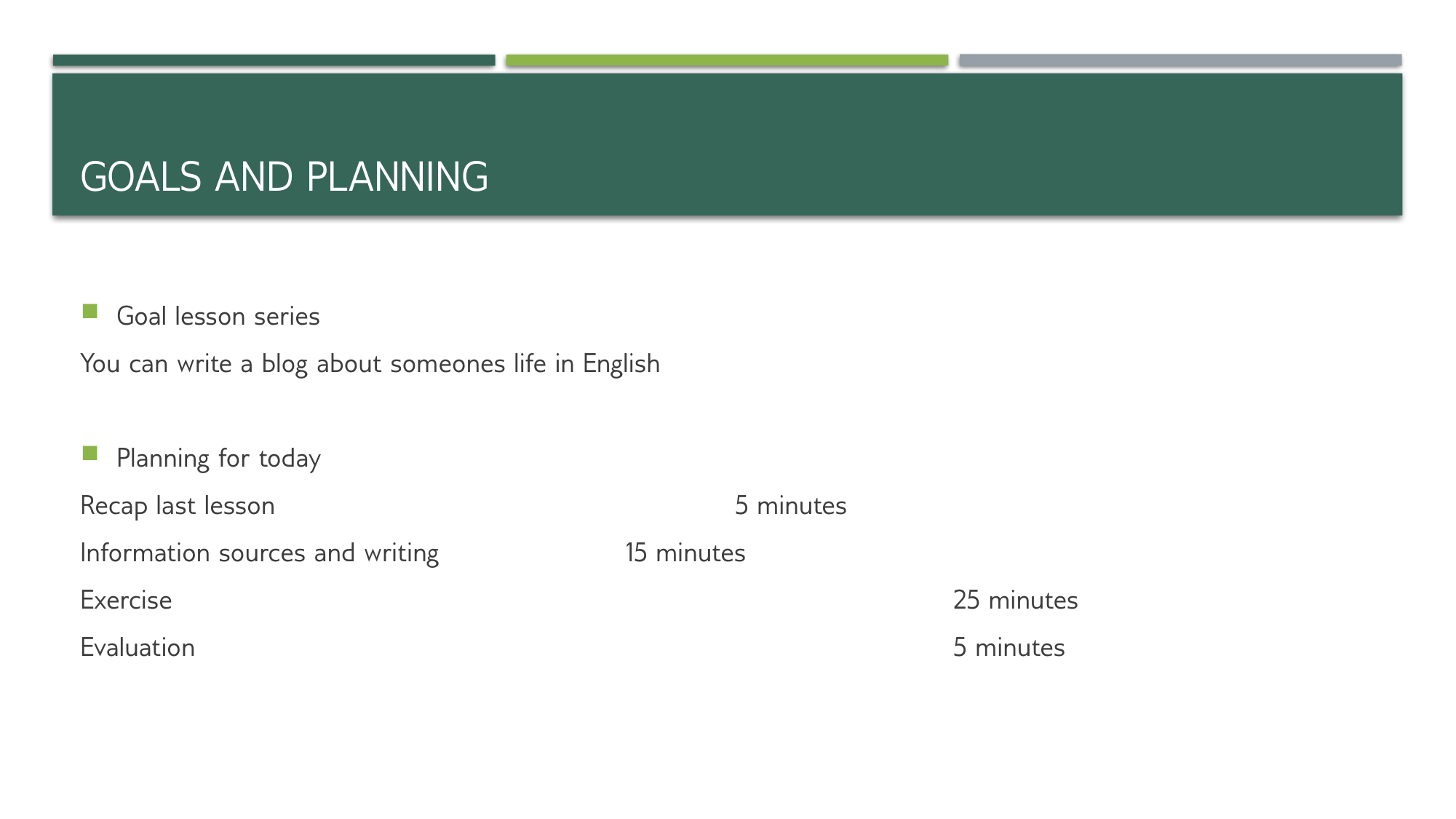

# Goals and planning
Goal lesson series
You can write a blog about someones life in English

Planning for today
Recap last lesson					5 minutes
Information sources and writing		15 minutes
Exercise								25 minutes
Evaluation 							5 minutes